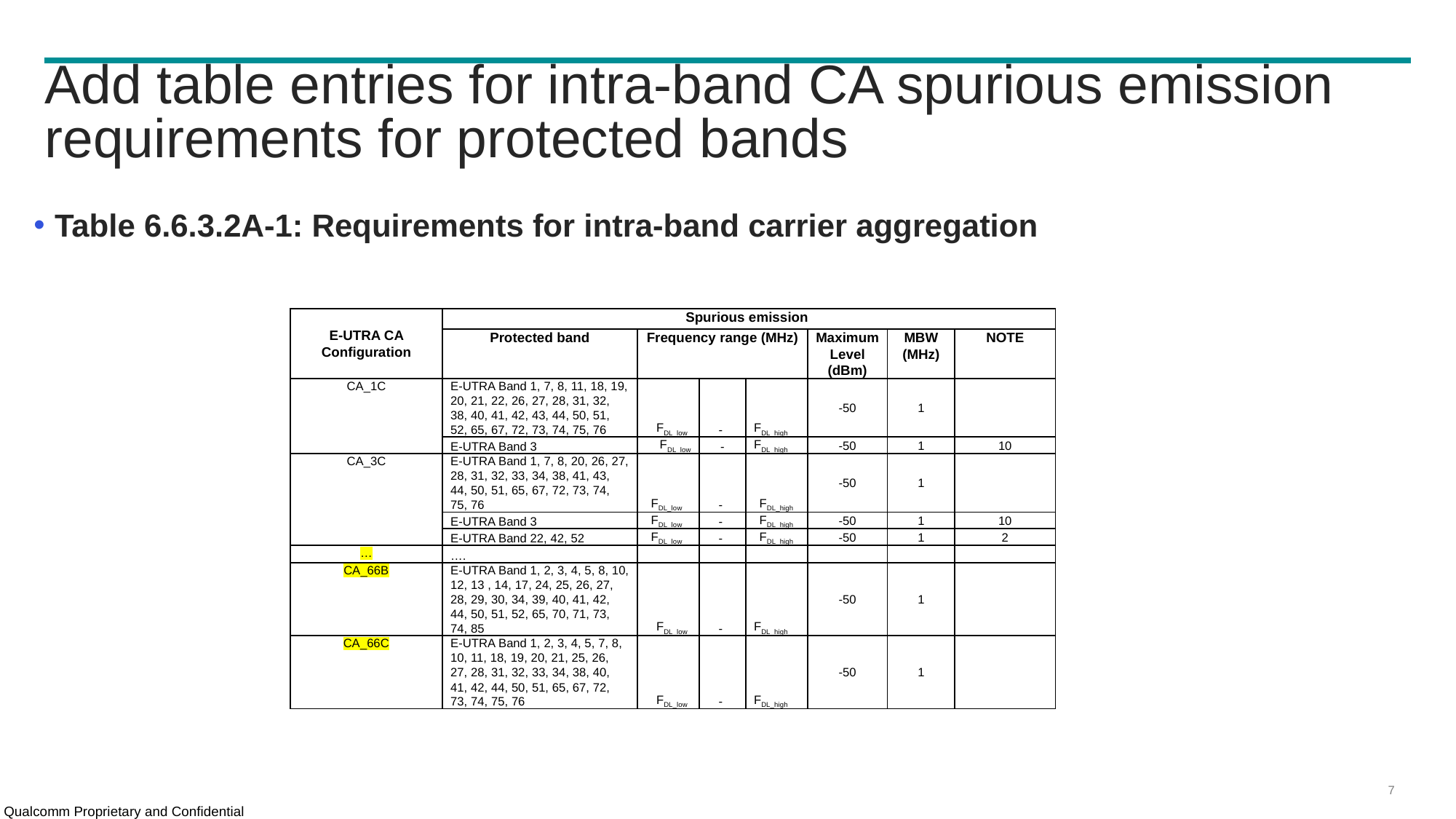

# Add table entries for intra-band CA spurious emission requirements for protected bands
Table 6.6.3.2A-1: Requirements for intra-band carrier aggregation

| E-UTRA CA Configuration | Spurious emission |  |  |  |  |  |  |
| --- | --- | --- | --- | --- | --- | --- | --- |
|  | Protected band | Frequency range (MHz) |  |  | Maximum Level (dBm) | MBW (MHz) | NOTE |
| CA\_1C | E-UTRA Band 1, 7, 8, 11, 18, 19, 20, 21, 22, 26, 27, 28, 31, 32, 38, 40, 41, 42, 43, 44, 50, 51, 52, 65, 67, 72, 73, 74, 75, 76 | FDL\_low | - | FDL\_high | -50 | 1 |  |
|  | E-UTRA Band 3 | FDL\_low | - | FDL\_high | -50 | 1 | 10 |
| CA\_3C | E-UTRA Band 1, 7, 8, 20, 26, 27, 28, 31, 32, 33, 34, 38, 41, 43, 44, 50, 51, 65, 67, 72, 73, 74, 75, 76 | FDL\_low | - | FDL\_high | -50 | 1 |  |
|  | E-UTRA Band 3 | FDL\_low | - | FDL\_high | -50 | 1 | 10 |
|  | E-UTRA Band 22, 42, 52 | FDL\_low | - | FDL\_high | -50 | 1 | 2 |
| … | …. |  |  |  |  |  |  |
| CA\_66B | E-UTRA Band 1, 2, 3, 4, 5, 8, 10, 12, 13 , 14, 17, 24, 25, 26, 27, 28, 29, 30, 34, 39, 40, 41, 42, 44, 50, 51, 52, 65, 70, 71, 73, 74, 85 | FDL\_low | - | FDL\_high | -50 | 1 |  |
| CA\_66C | E-UTRA Band 1, 2, 3, 4, 5, 7, 8, 10, 11, 18, 19, 20, 21, 25, 26, 27, 28, 31, 32, 33, 34, 38, 40, 41, 42, 44, 50, 51, 65, 67, 72, 73, 74, 75, 76 | FDL\_low | - | FDL\_high | -50 | 1 |  |